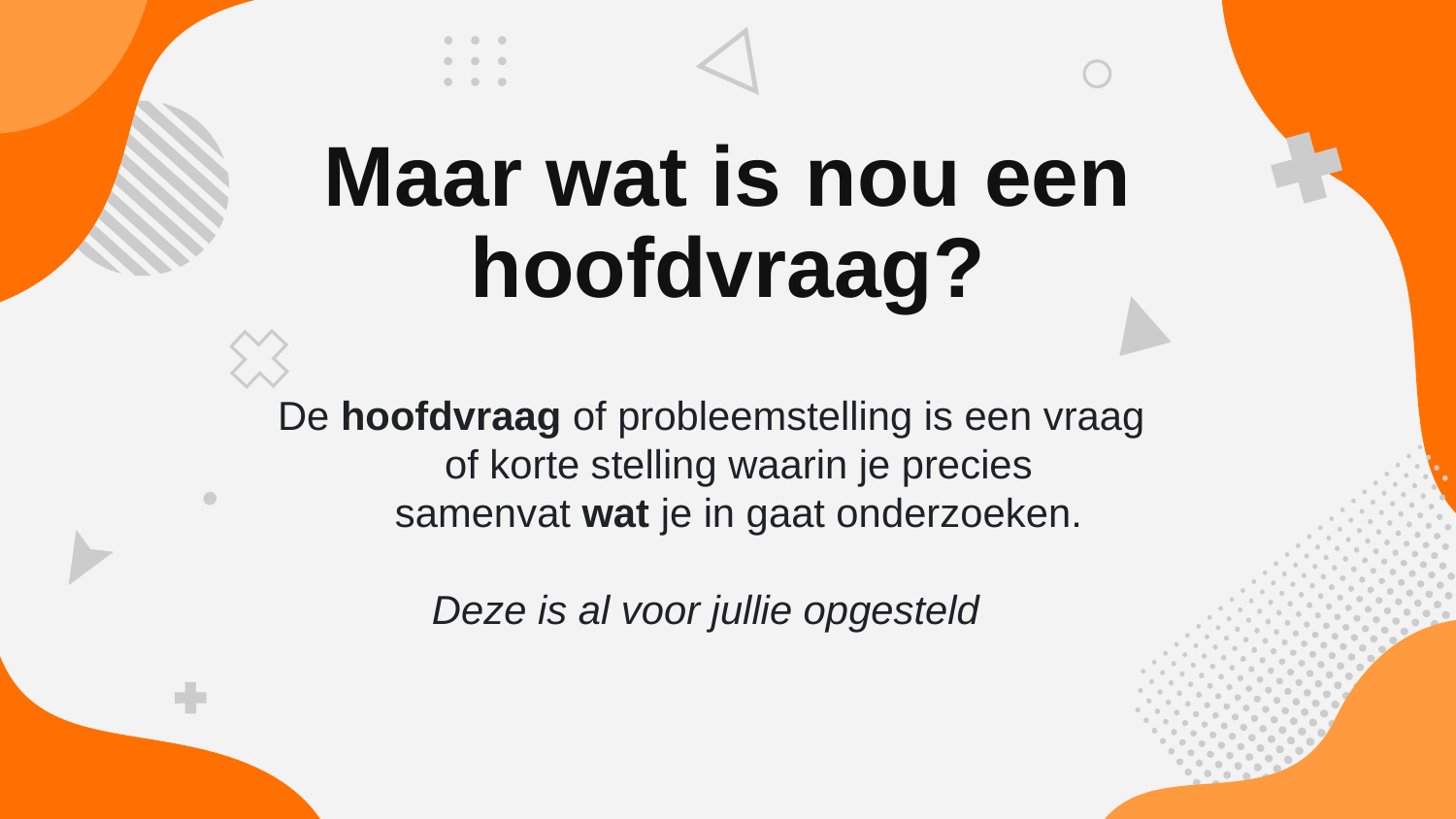

# Maar wat is nou een hoofdvraag?
De hoofdvraag of probleemstelling is een vraag of korte stelling waarin je precies samenvat wat je in gaat onderzoeken.

Deze is al voor jullie opgesteld